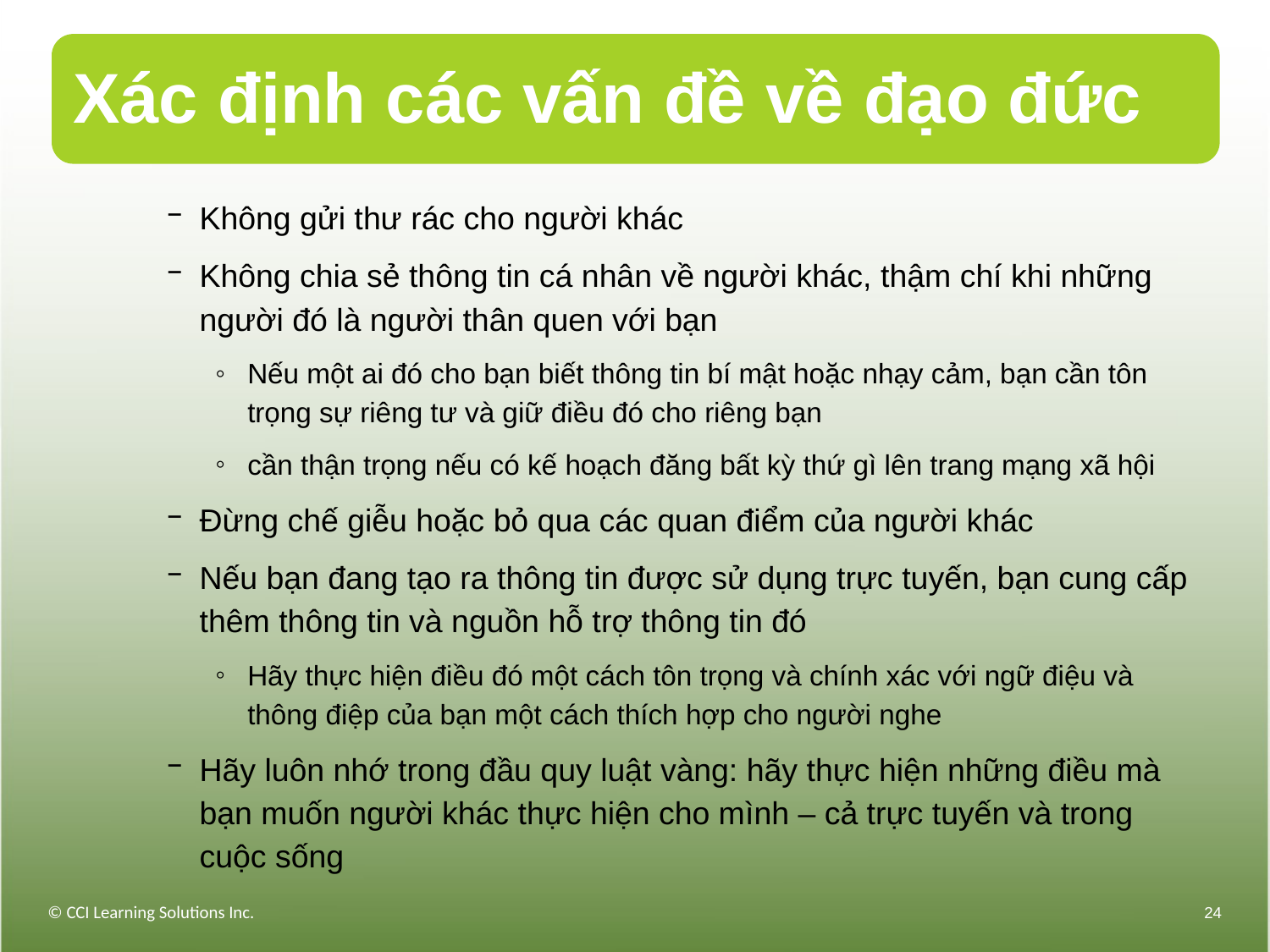

# Xác định các vấn đề về đạo đức
Không gửi thư rác cho người khác
Không chia sẻ thông tin cá nhân về người khác, thậm chí khi những người đó là người thân quen với bạn
Nếu một ai đó cho bạn biết thông tin bí mật hoặc nhạy cảm, bạn cần tôn trọng sự riêng tư và giữ điều đó cho riêng bạn
cần thận trọng nếu có kế hoạch đăng bất kỳ thứ gì lên trang mạng xã hội
Đừng chế giễu hoặc bỏ qua các quan điểm của người khác
Nếu bạn đang tạo ra thông tin được sử dụng trực tuyến, bạn cung cấp thêm thông tin và nguồn hỗ trợ thông tin đó
Hãy thực hiện điều đó một cách tôn trọng và chính xác với ngữ điệu và thông điệp của bạn một cách thích hợp cho người nghe
Hãy luôn nhớ trong đầu quy luật vàng: hãy thực hiện những điều mà bạn muốn người khác thực hiện cho mình – cả trực tuyến và trong cuộc sống
© CCI Learning Solutions Inc.
24